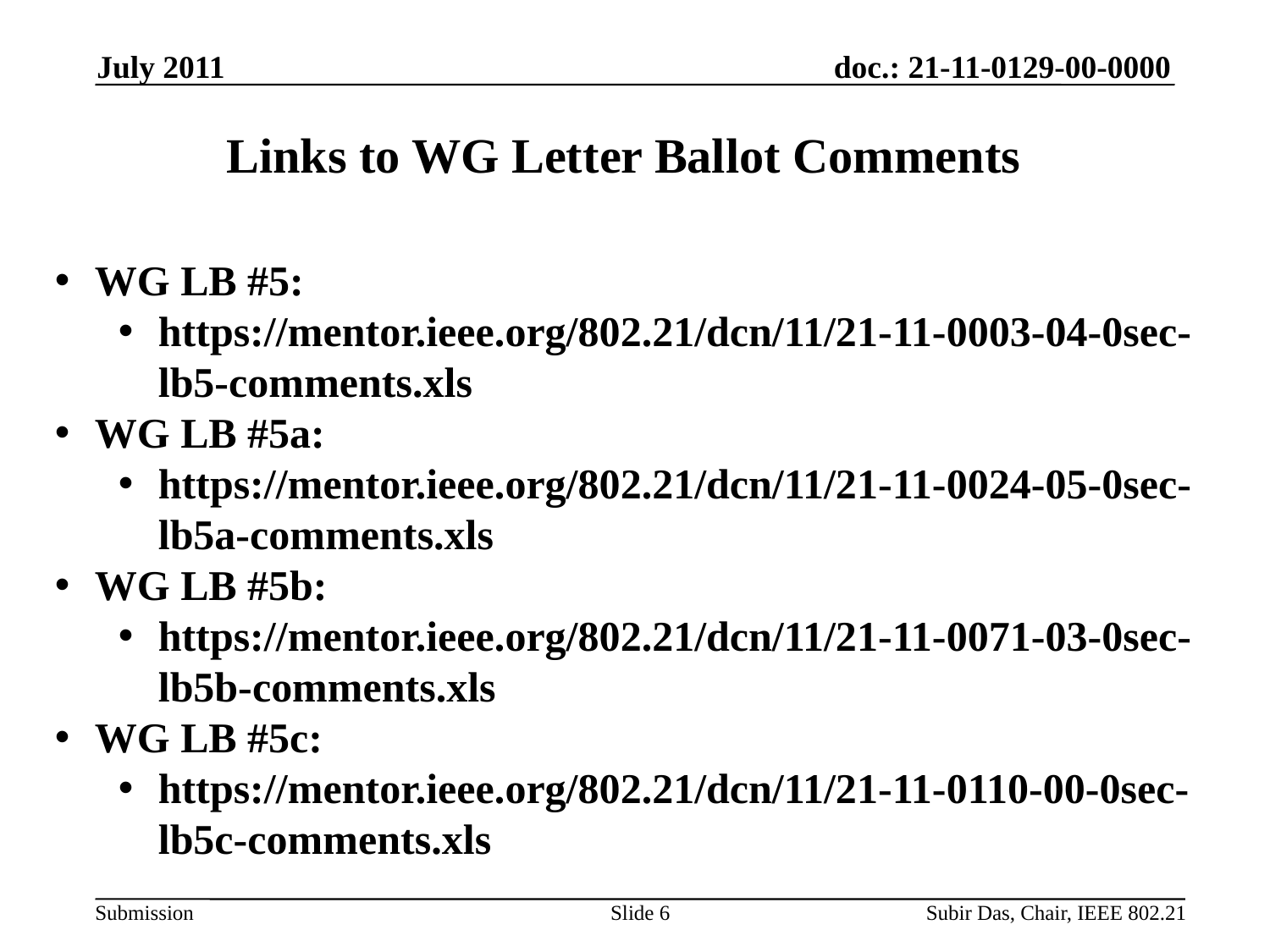

July 2011
# Links to WG Letter Ballot Comments

WG LB #5:
https://mentor.ieee.org/802.21/dcn/11/21-11-0003-04-0sec-lb5-comments.xls
WG LB #5a:
https://mentor.ieee.org/802.21/dcn/11/21-11-0024-05-0sec-lb5a-comments.xls
WG LB #5b:
https://mentor.ieee.org/802.21/dcn/11/21-11-0071-03-0sec-lb5b-comments.xls
WG LB #5c:
https://mentor.ieee.org/802.21/dcn/11/21-11-0110-00-0sec-lb5c-comments.xls
Slide 6
Subir Das, Chair, IEEE 802.21